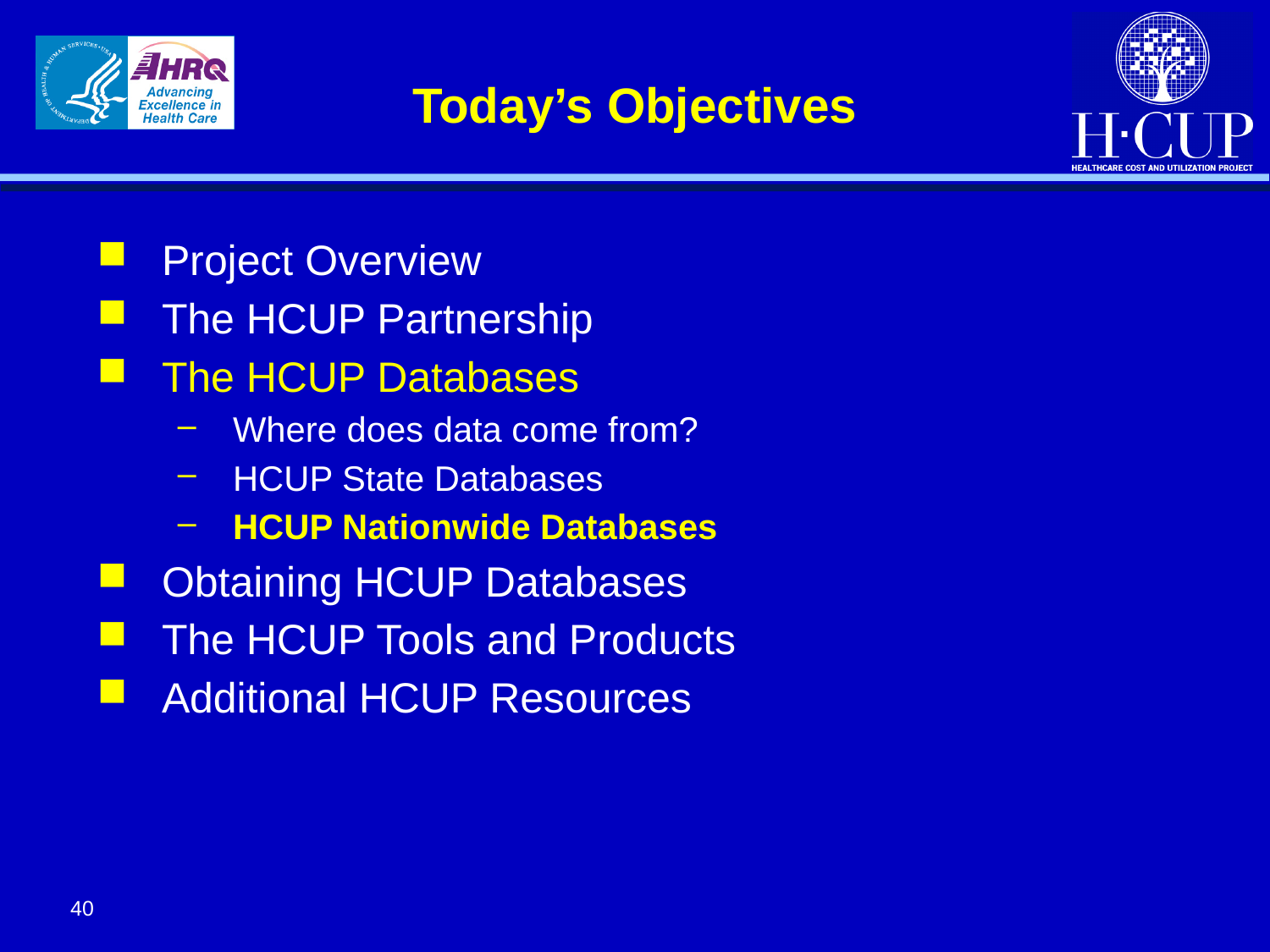

# Today’s Objectives
Project Overview
The HCUP Partnership
The HCUP Databases
Where does data come from?
HCUP State Databases
HCUP Nationwide Databases
Obtaining HCUP Databases
The HCUP Tools and Products
Additional HCUP Resources
40